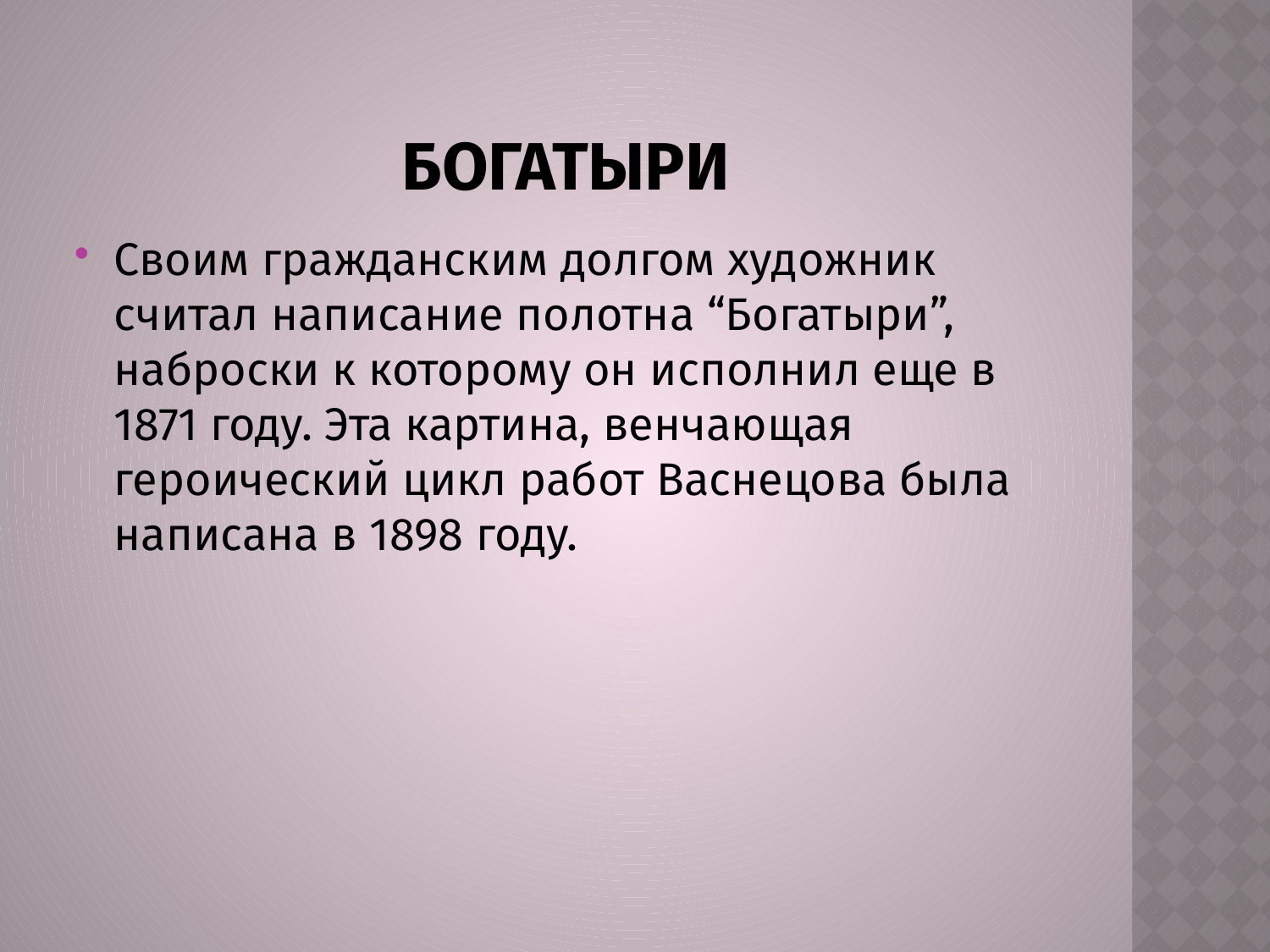

# богатыри
Своим гражданским долгом художник считал написание полотна “Богатыри”, наброски к которому он исполнил еще в 1871 году. Эта картина, венчающая героический цикл работ Васнецова была написана в 1898 году.